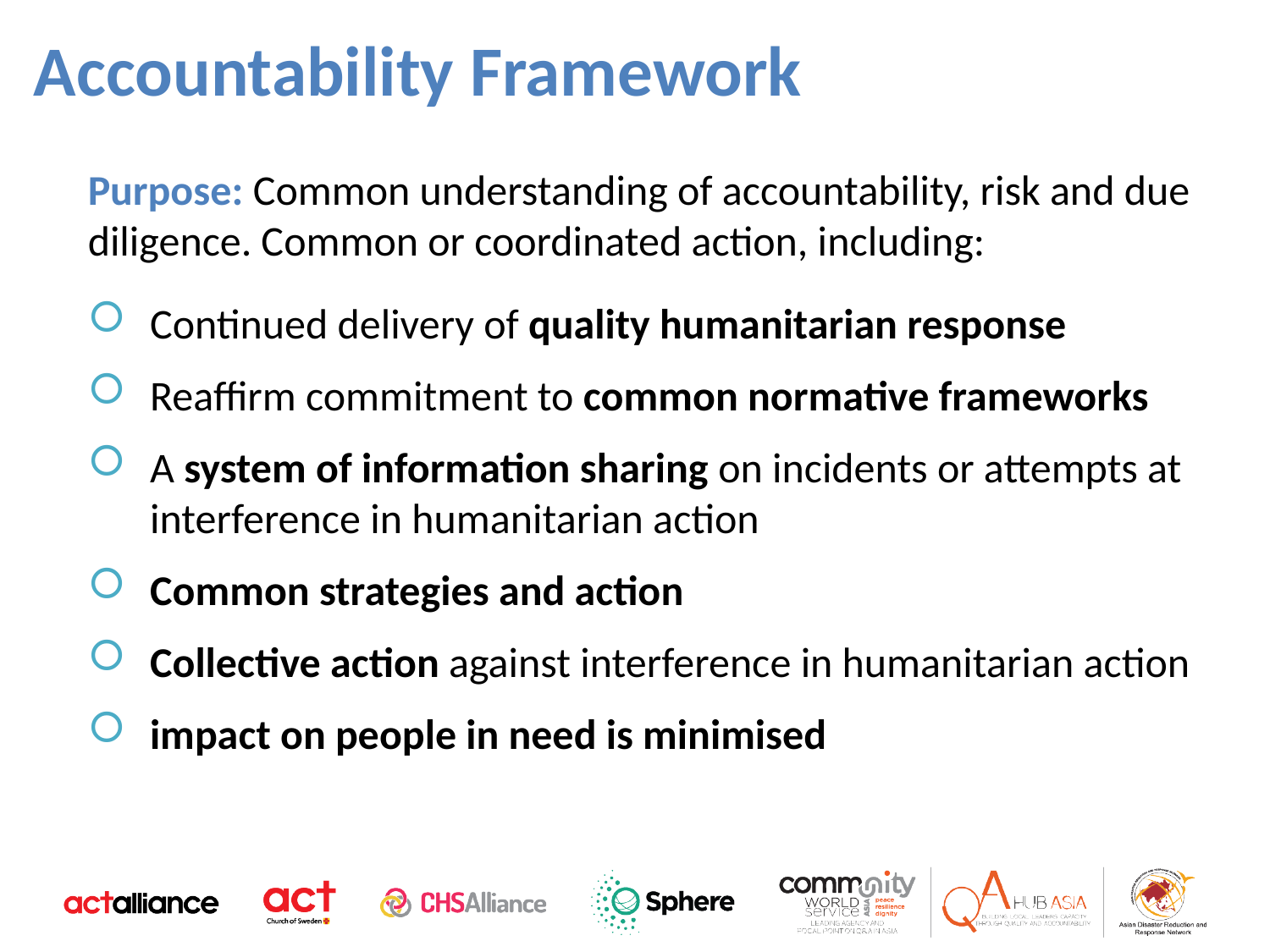

Accountability Framework
Purpose: Common understanding of accountability, risk and due diligence. Common or coordinated action, including:
Continued delivery of quality humanitarian response
Reaffirm commitment to common normative frameworks
A system of information sharing on incidents or attempts at interference in humanitarian action
Common strategies and action
Collective action against interference in humanitarian action
impact on people in need is minimised